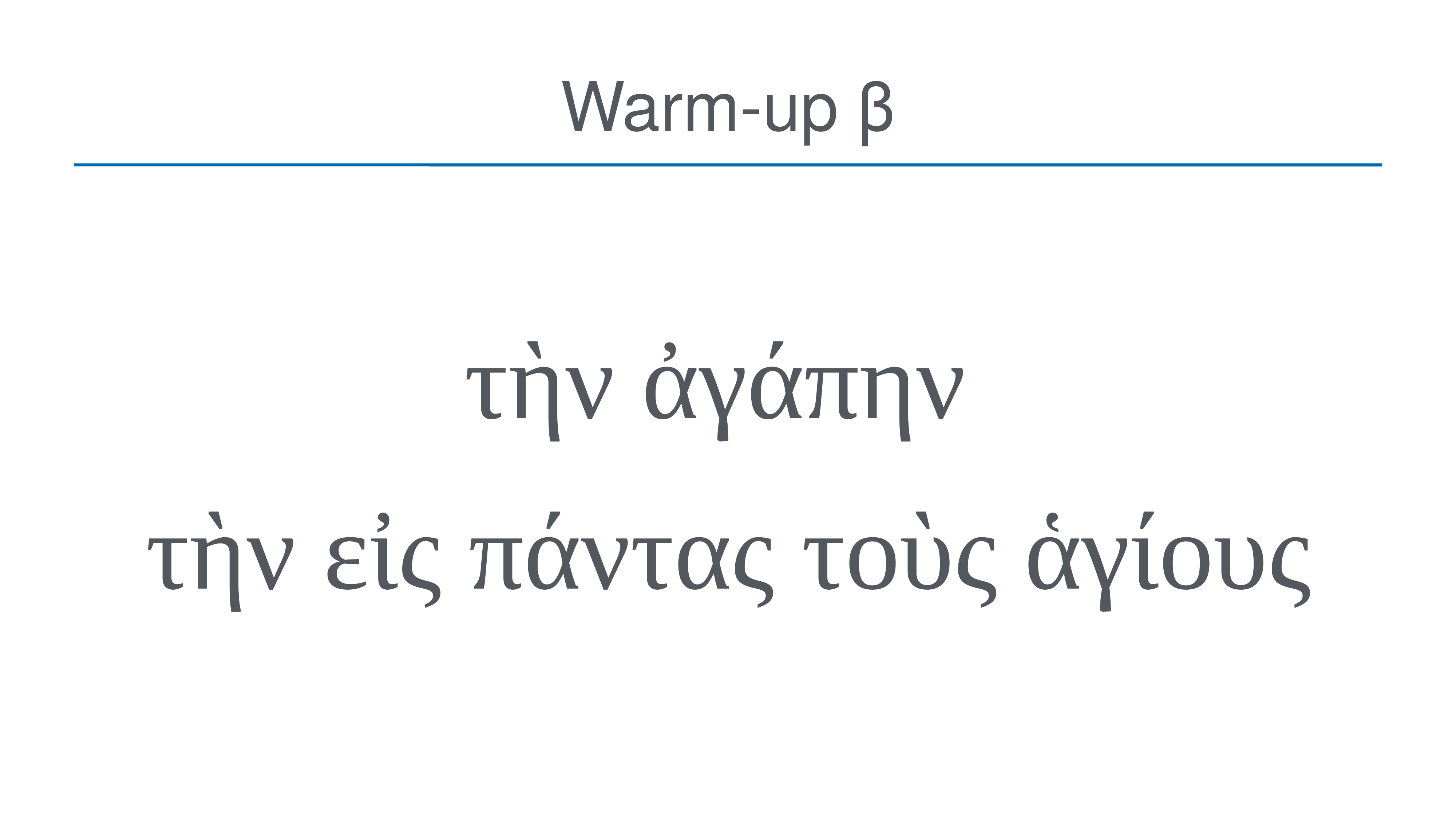

# Warm-up β
τὴν ἀγάπην
τὴν εἰς πάντας τοὺς ἁγίους